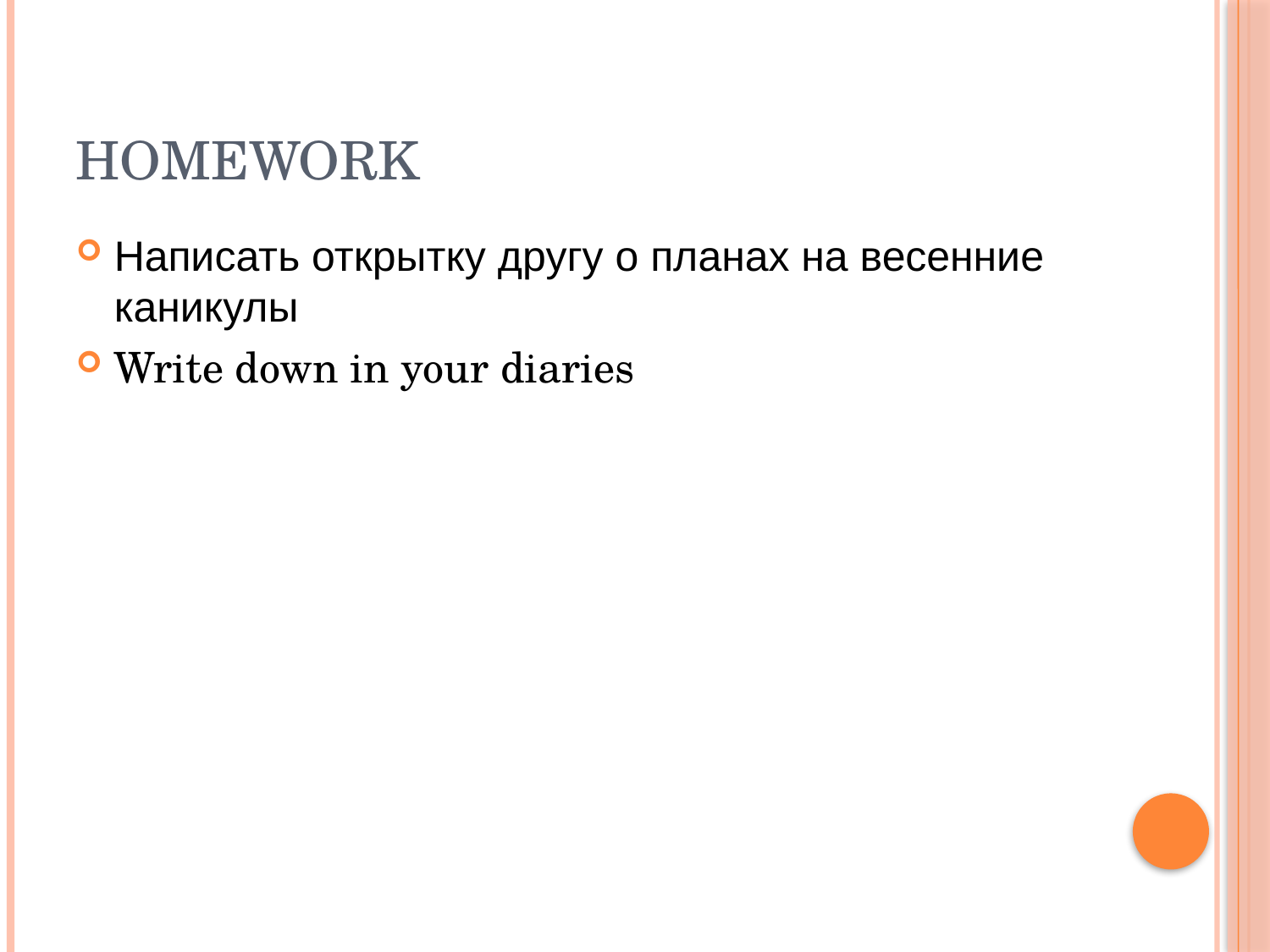

# Homework
Написать открытку другу о планах на весенние каникулы
Write down in your diaries